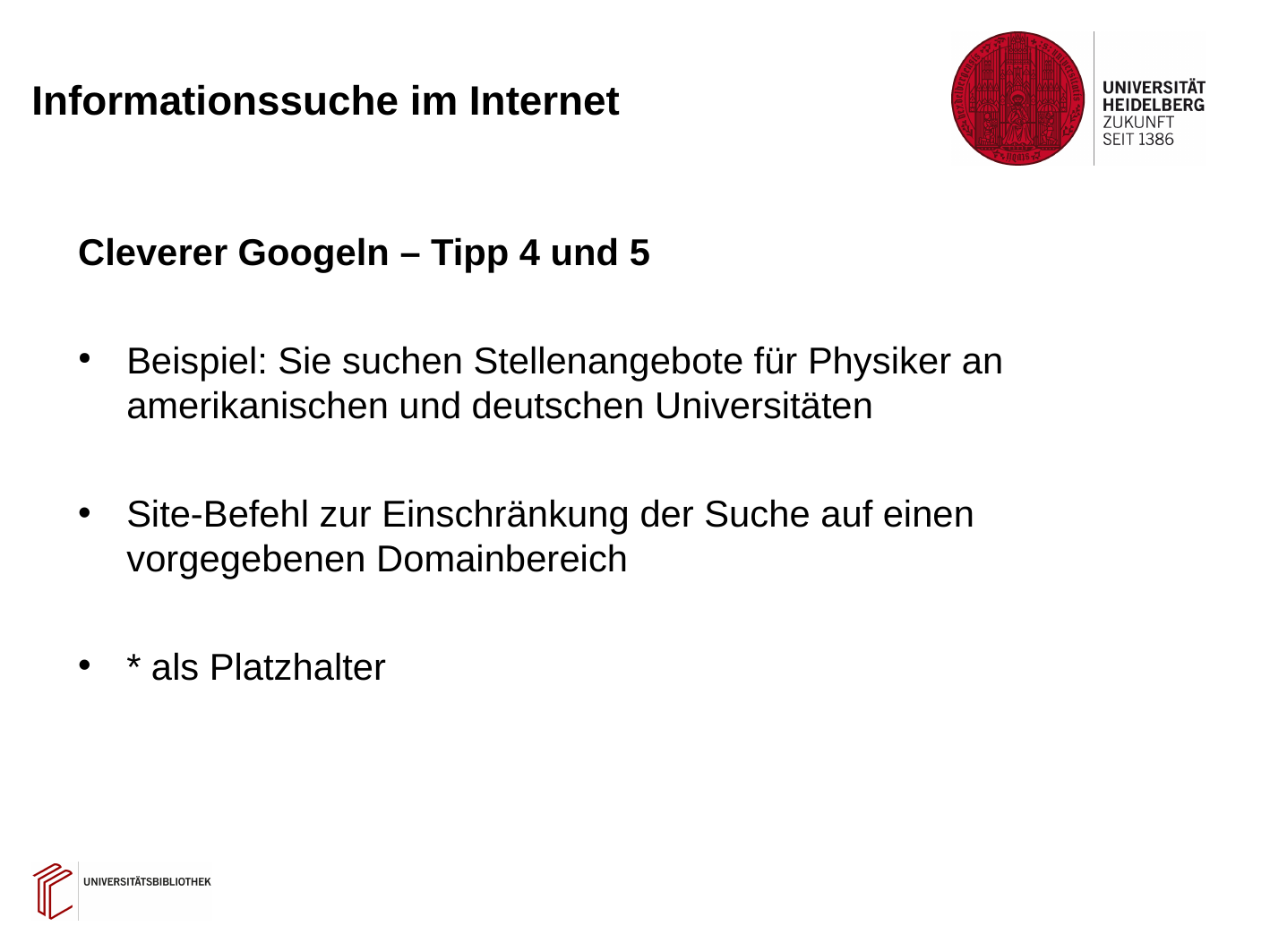

# Informationssuche im Internet
Cleverer Googeln – Tipp 4 und 5

Beispiel: Sie suchen Stellenangebote für Physiker an amerikanischen und deutschen Universitäten

Site-Befehl zur Einschränkung der Suche auf einen vorgegebenen Domainbereich

* als Platzhalter

24